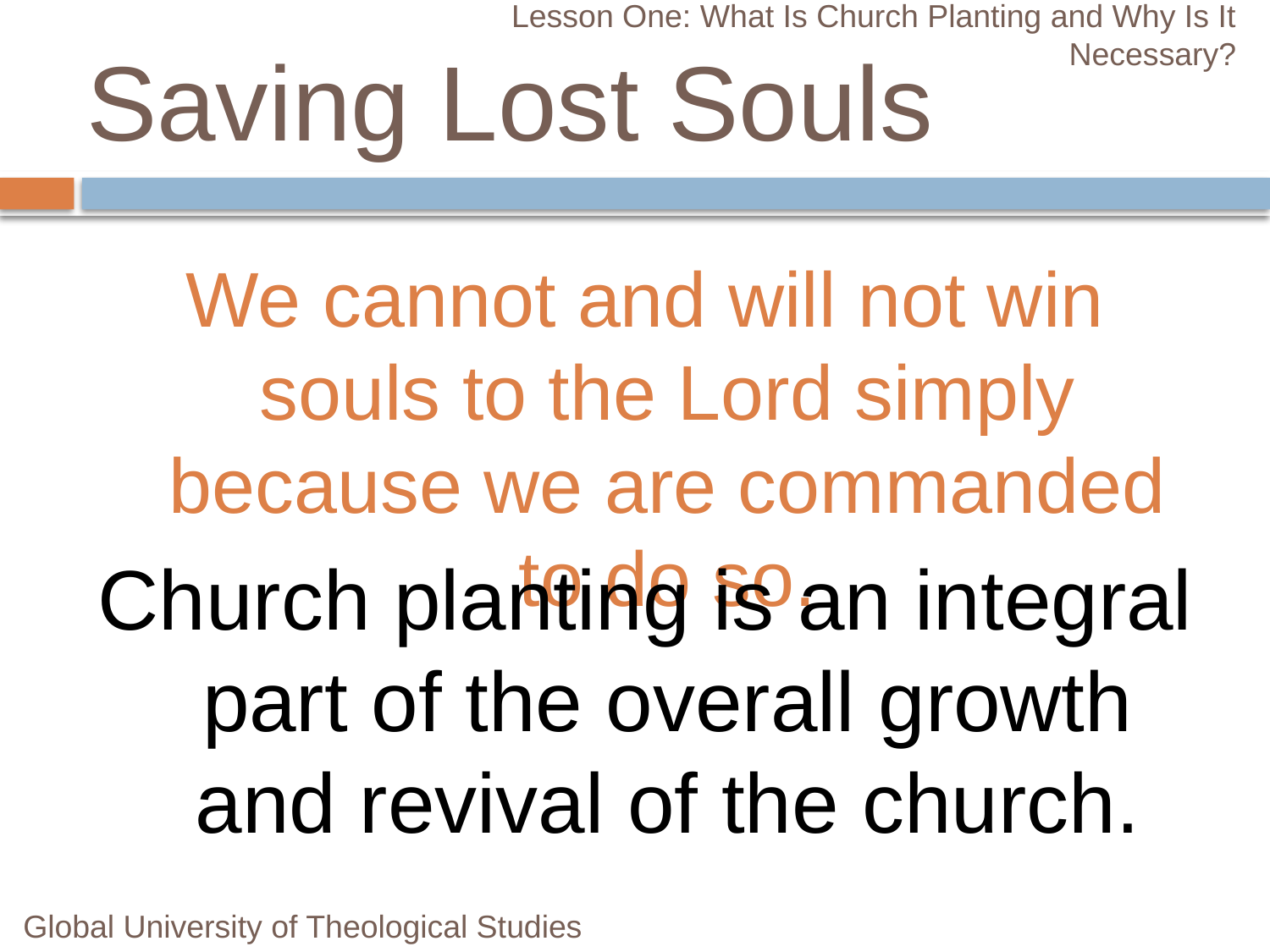

Lesson One: What Is Church Planting and Why Is It Necessary?
# Saving Lost Souls
We cannot and will not win souls to the Lord simply because we are commanded to do so.
Church planting is an integral part of the overall growth and revival of the church.
Global University of Theological Studies